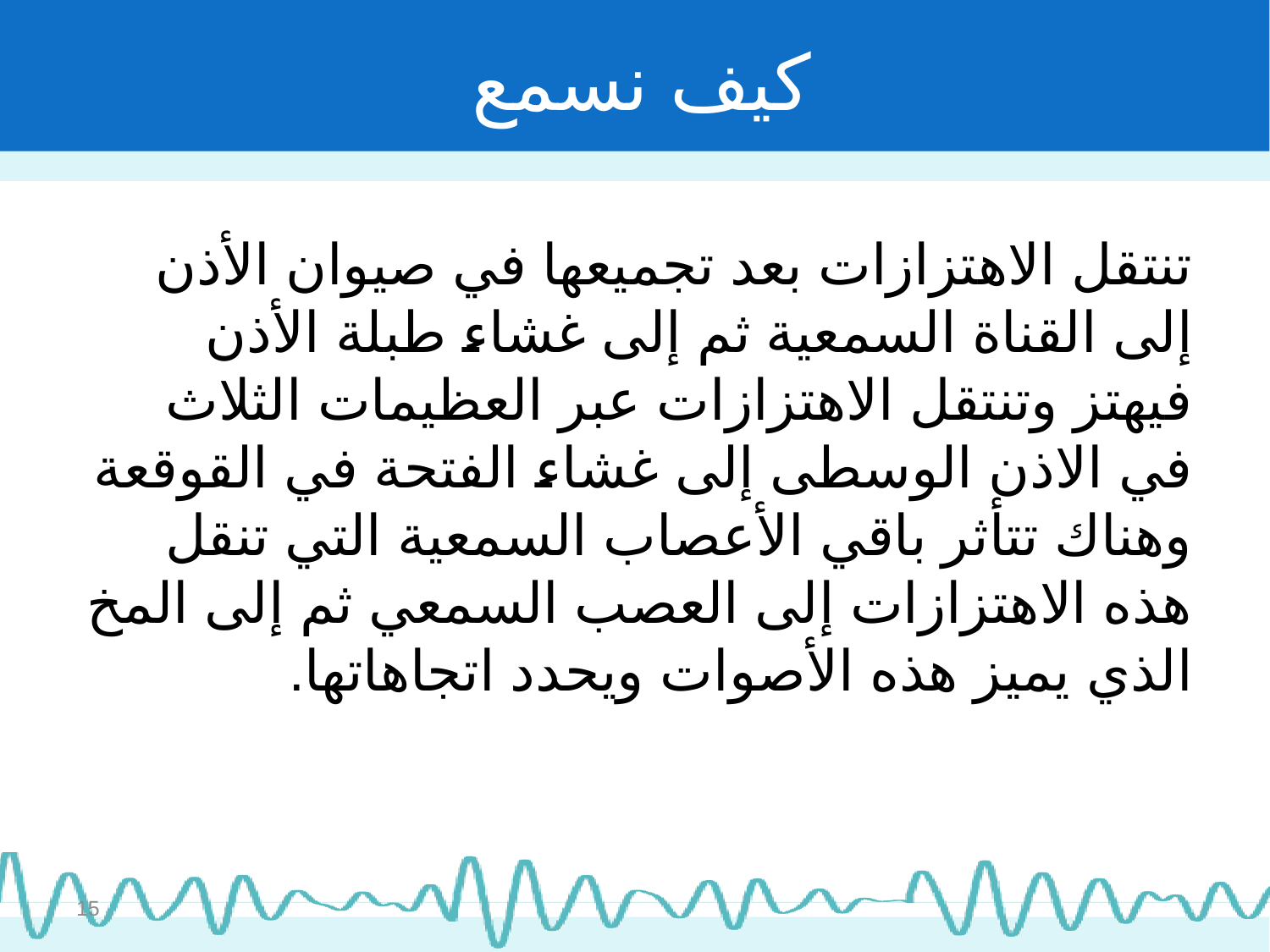

# كيف نسمع
تنتقل الاهتزازات بعد تجميعها في صيوان الأذن إلى القناة السمعية ثم إلى غشاء طبلة الأذن فيهتز وتنتقل الاهتزازات عبر العظيمات الثلاث في الاذن الوسطى إلى غشاء الفتحة في القوقعة وهناك تتأثر باقي الأعصاب السمعية التي تنقل هذه الاهتزازات إلى العصب السمعي ثم إلى المخ الذي يميز هذه الأصوات ويحدد اتجاهاتها.
15